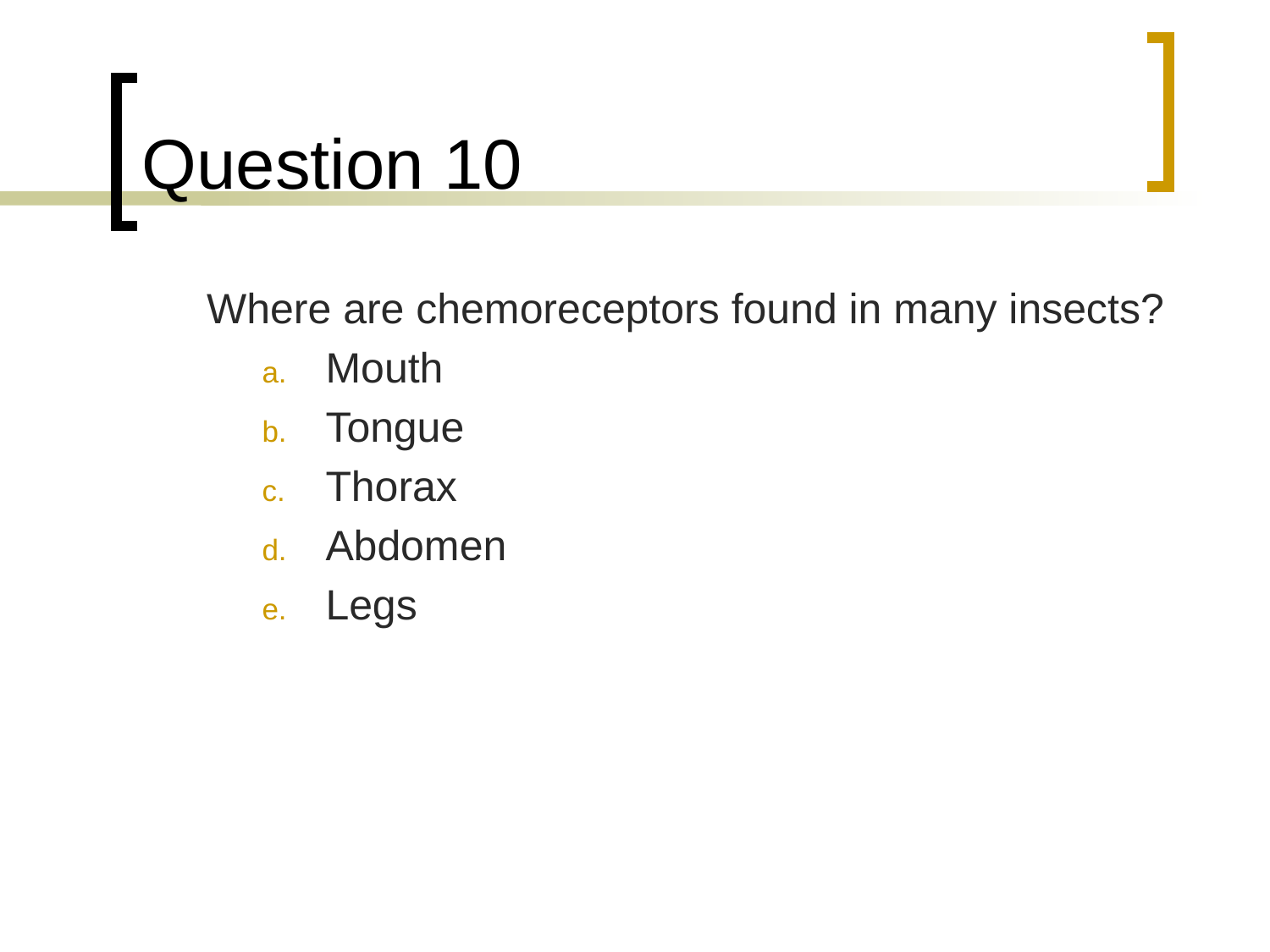

# Question 10
	Where are chemoreceptors found in many insects?
Mouth
Tongue
Thorax
Abdomen
Legs